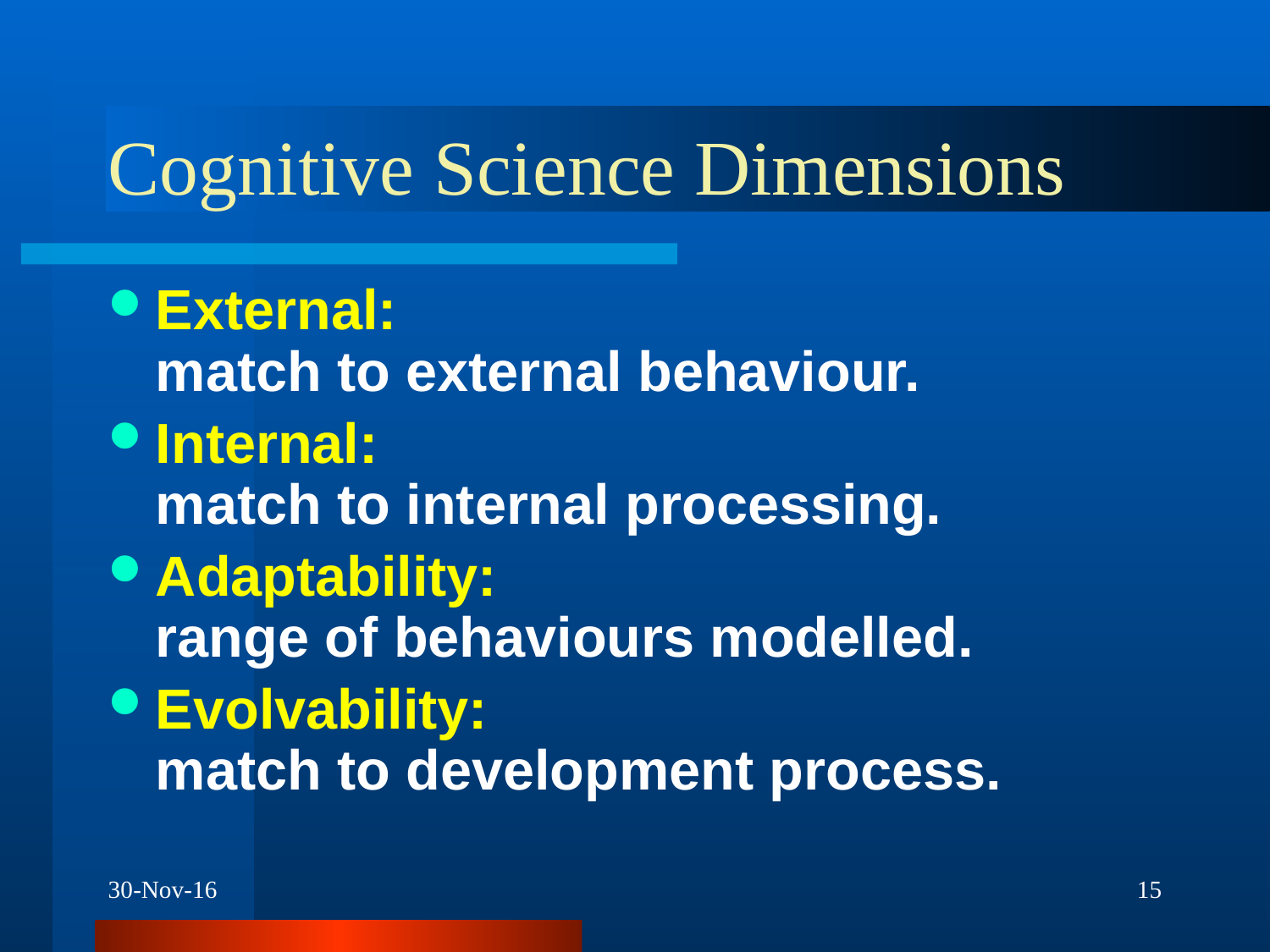

# Cognitive Science Dimensions
External:
match to external behaviour.
Internal:
match to internal processing.
Adaptability:
range of behaviours modelled.
Evolvability:
match to development process.
30-Nov-16
15